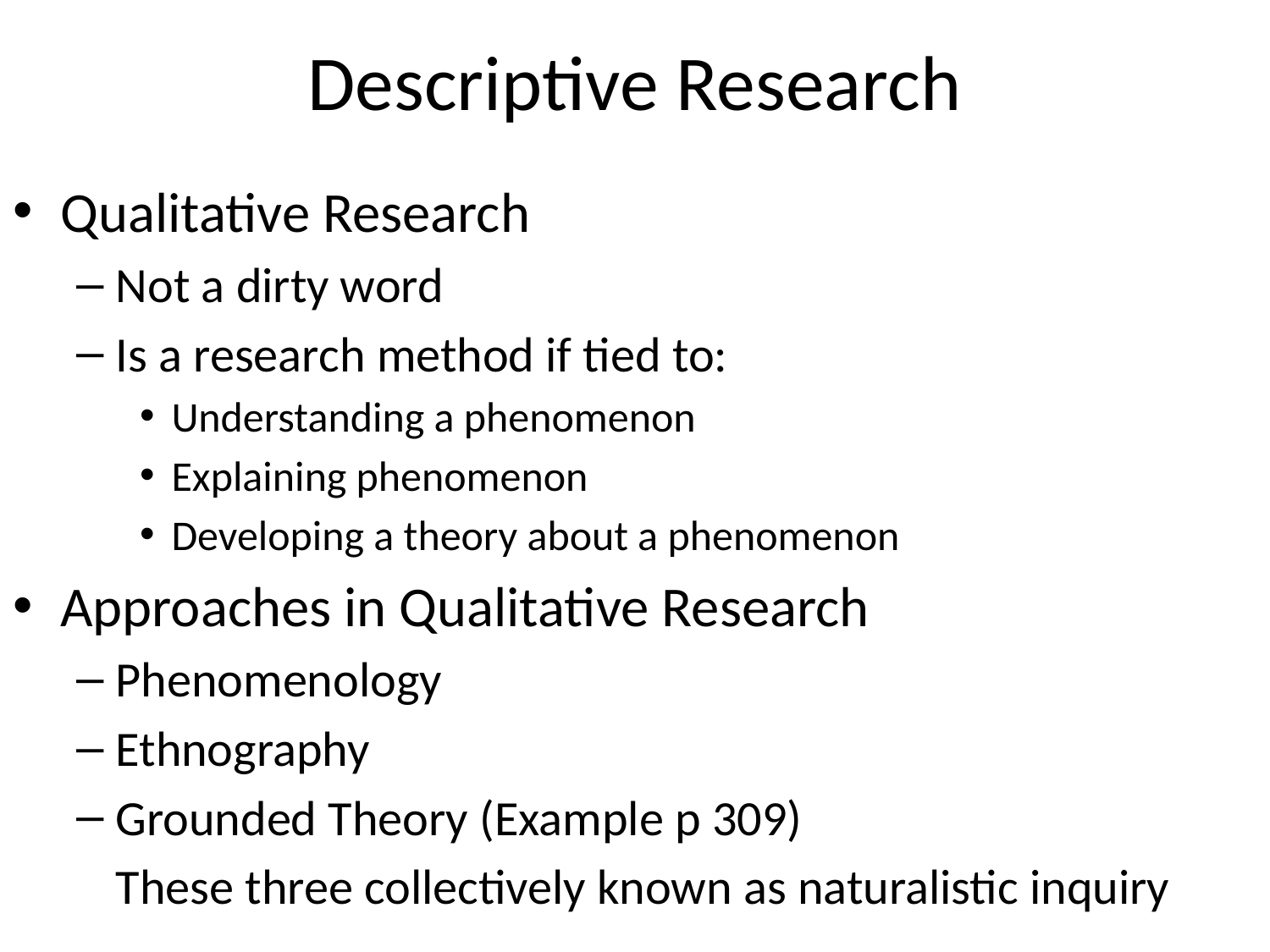

# Descriptive Research
Qualitative Research
Not a dirty word
Is a research method if tied to:
Understanding a phenomenon
Explaining phenomenon
Developing a theory about a phenomenon
Approaches in Qualitative Research
Phenomenology
Ethnography
Grounded Theory (Example p 309)
	These three collectively known as naturalistic inquiry